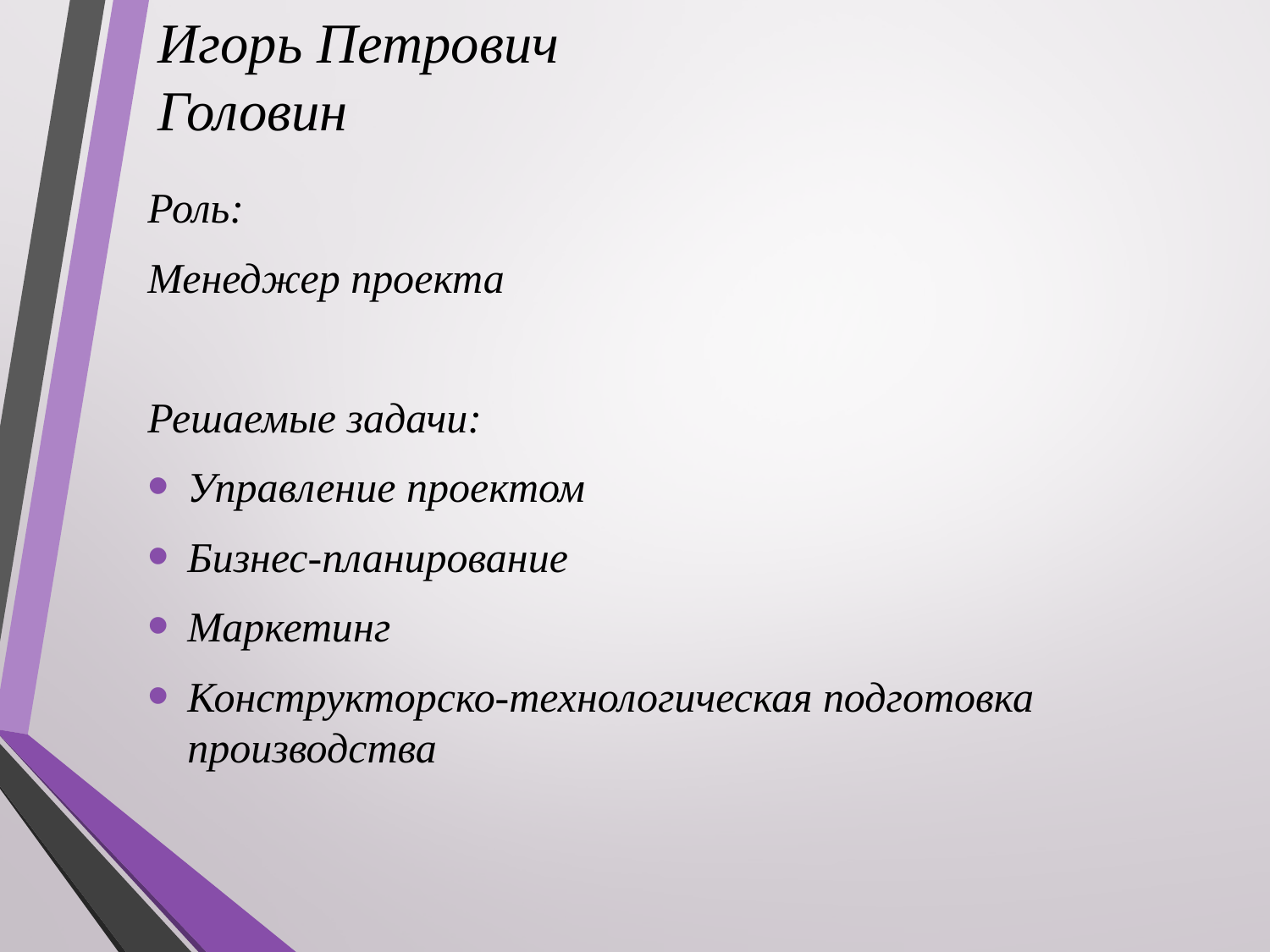

Игорь Петрович
Головин
Роль:
Менеджер проекта

Решаемые задачи:
Управление проектом
Бизнес-планирование
Маркетинг
Конструкторско-технологическая подготовка производства